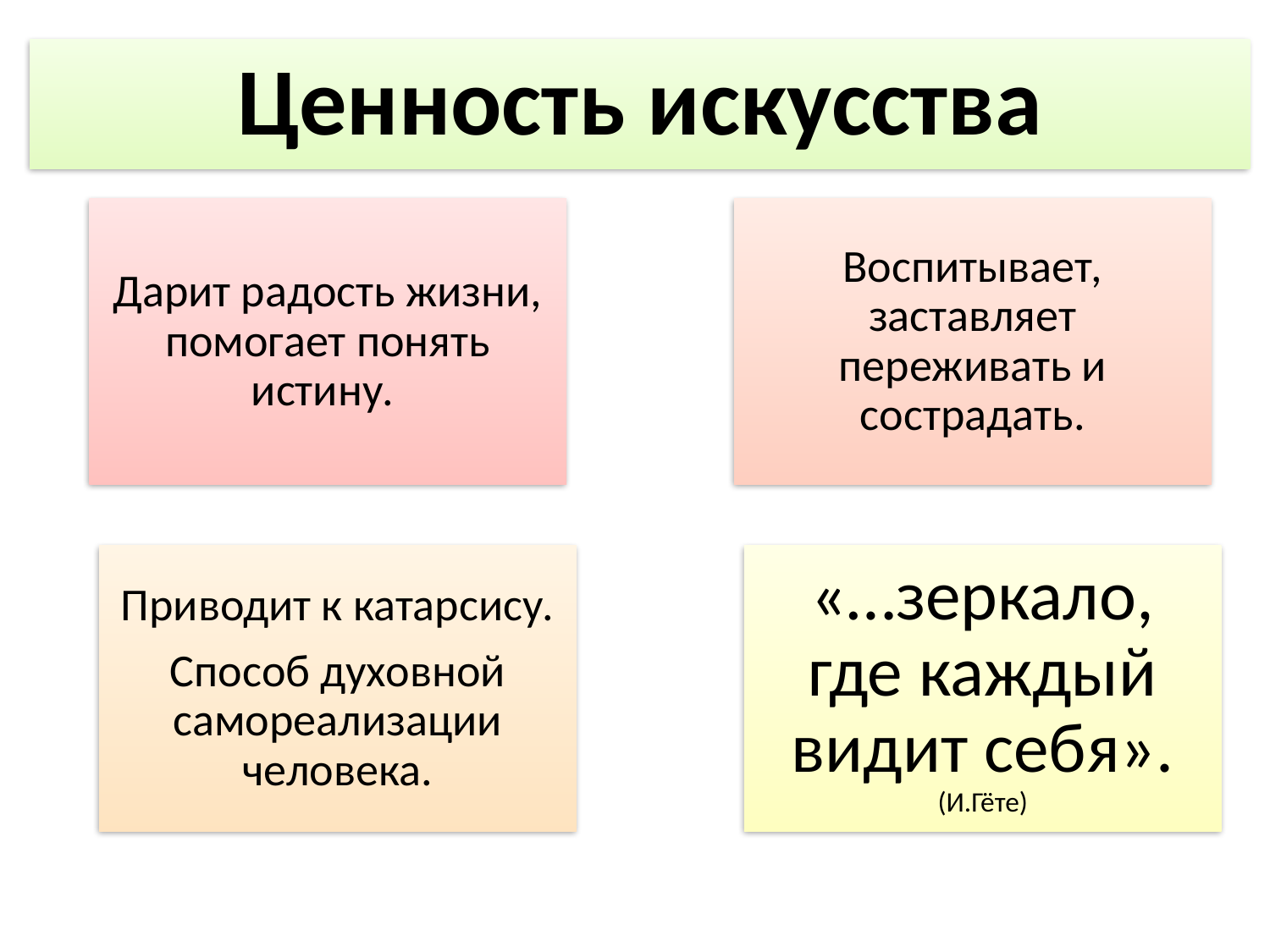

Дарит радость жизни, помогает понять истину.
Воспитывает, заставляет переживать и сострадать.
Приводит к катарсису.
Способ духовной самореализации человека.
«…зеркало, где каждый видит себя». (И.Гёте)
Ценность искусства